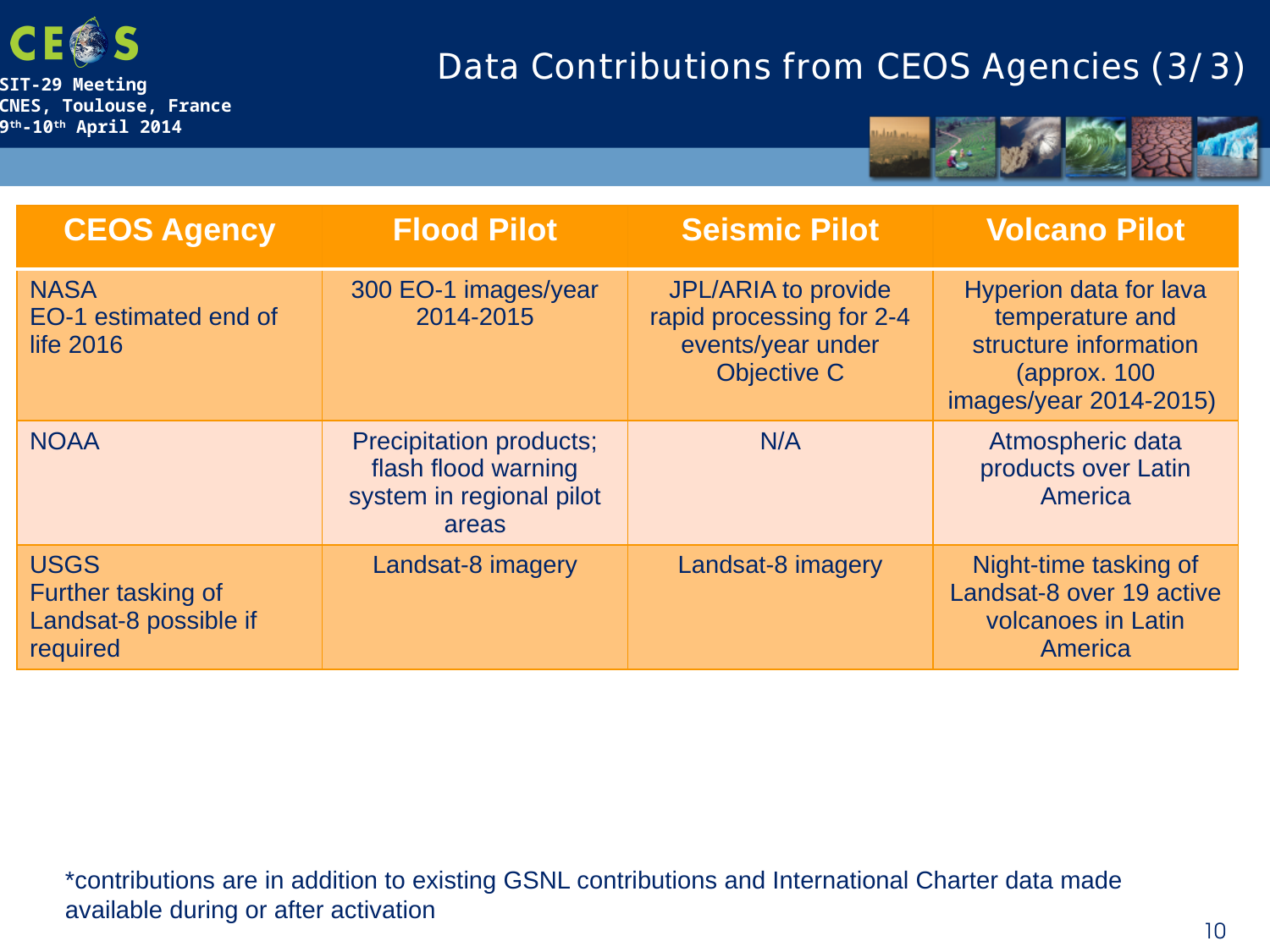

Data Contributions from CEOS Agencies (3/3)
| CEOS Agency | Flood Pilot | Seismic Pilot | Volcano Pilot |
| --- | --- | --- | --- |
| NASA EO-1 estimated end of life 2016 | 300 EO-1 images/year 2014-2015 | JPL/ARIA to provide rapid processing for 2-4 events/year under Objective C | Hyperion data for lava temperature and structure information (approx. 100 images/year 2014-2015) |
| NOAA | Precipitation products; flash flood warning system in regional pilot areas | N/A | Atmospheric data products over Latin America |
| USGS Further tasking of Landsat-8 possible if required | Landsat-8 imagery | Landsat-8 imagery | Night-time tasking of Landsat-8 over 19 active volcanoes in Latin America |
*contributions are in addition to existing GSNL contributions and International Charter data made available during or after activation
10